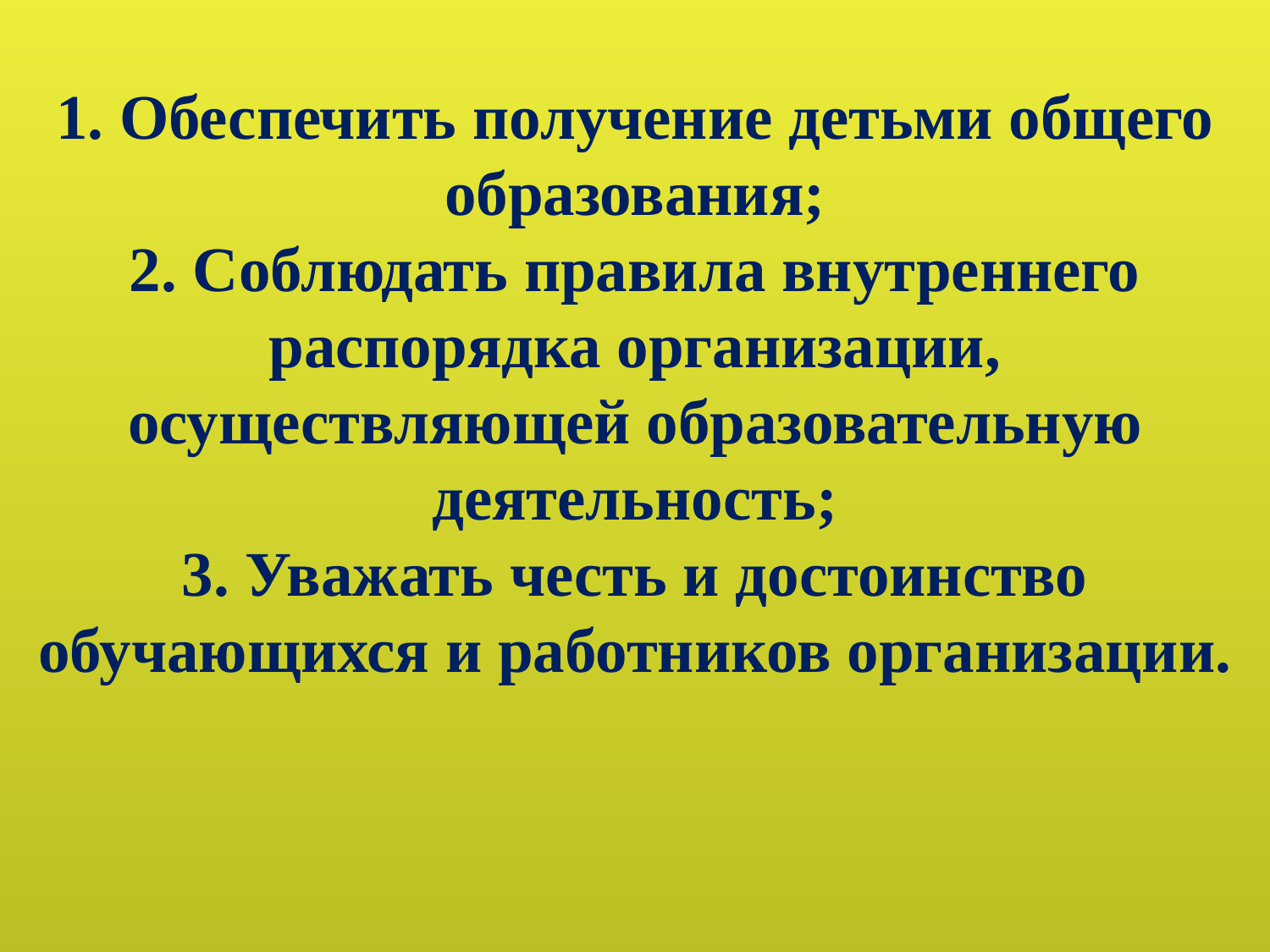

1. Обеспечить получение детьми общего образования;
2. Соблюдать правила внутреннего распорядка организации, осуществляющей образовательную деятельность;
3. Уважать честь и достоинство обучающихся и работников организации.